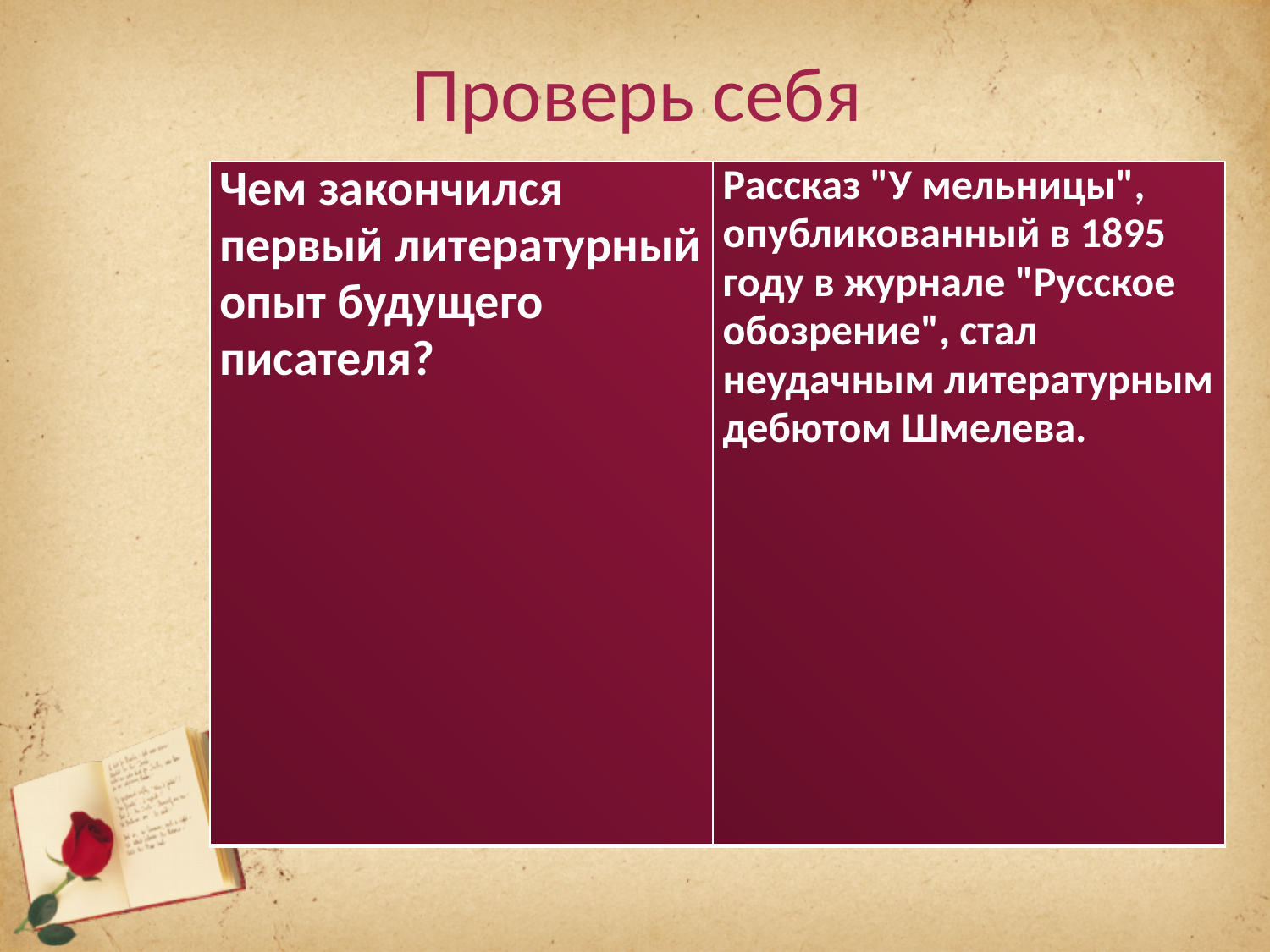

# Проверь себя
| Чем закончился первый литературный опыт будущего писателя? | Рассказ "У мельницы", опубликованный в 1895 году в журнале "Русское обозрение", стал неудачным литературным дебютом Шмелева. |
| --- | --- |